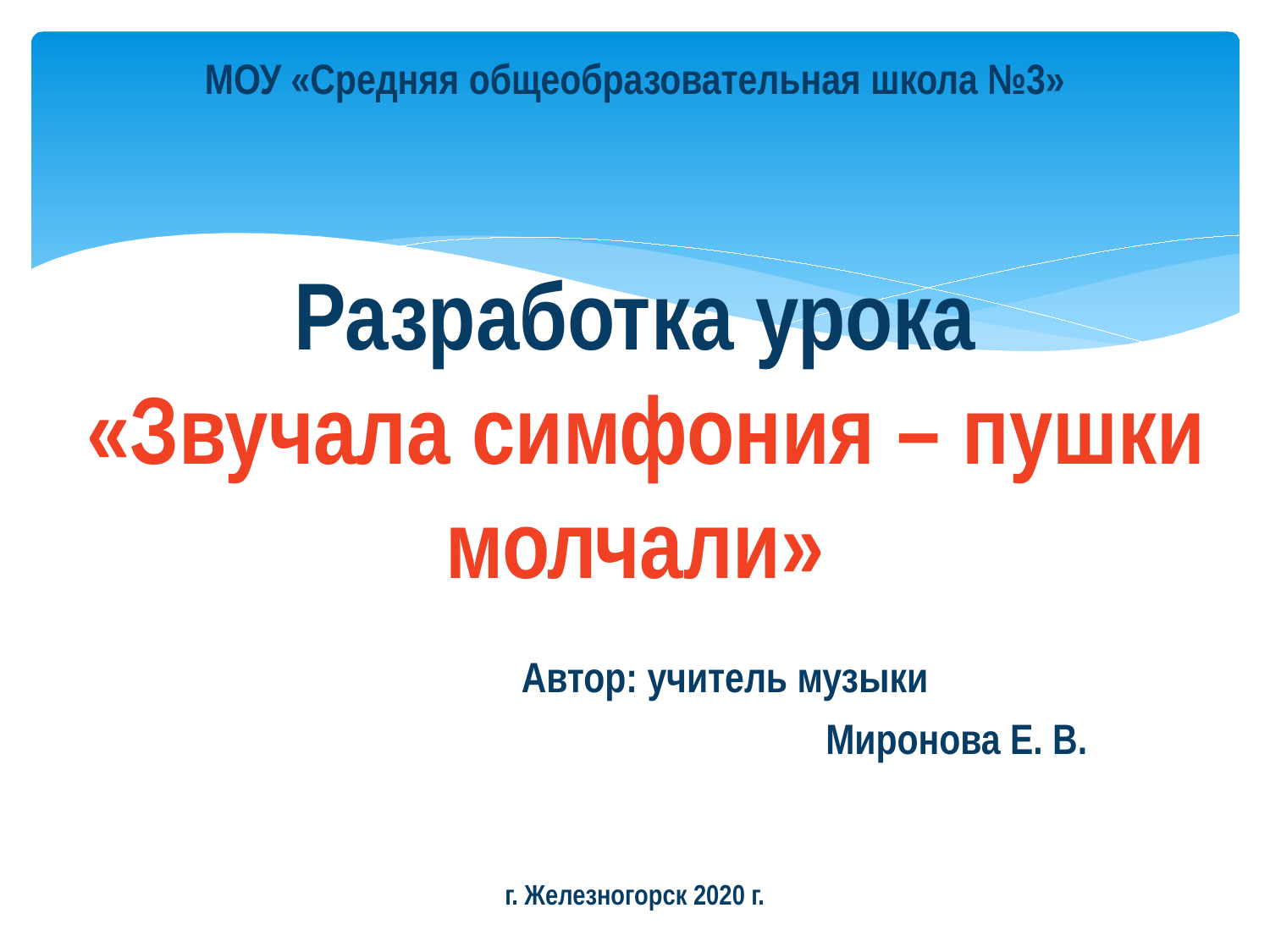

# МОУ «Средняя общеобразовательная школа №3» Разработка урока «Звучала симфония – пушки молчали» Автор: учитель музыки                					              Миронова Е. В. г. Железногорск 2020 г.